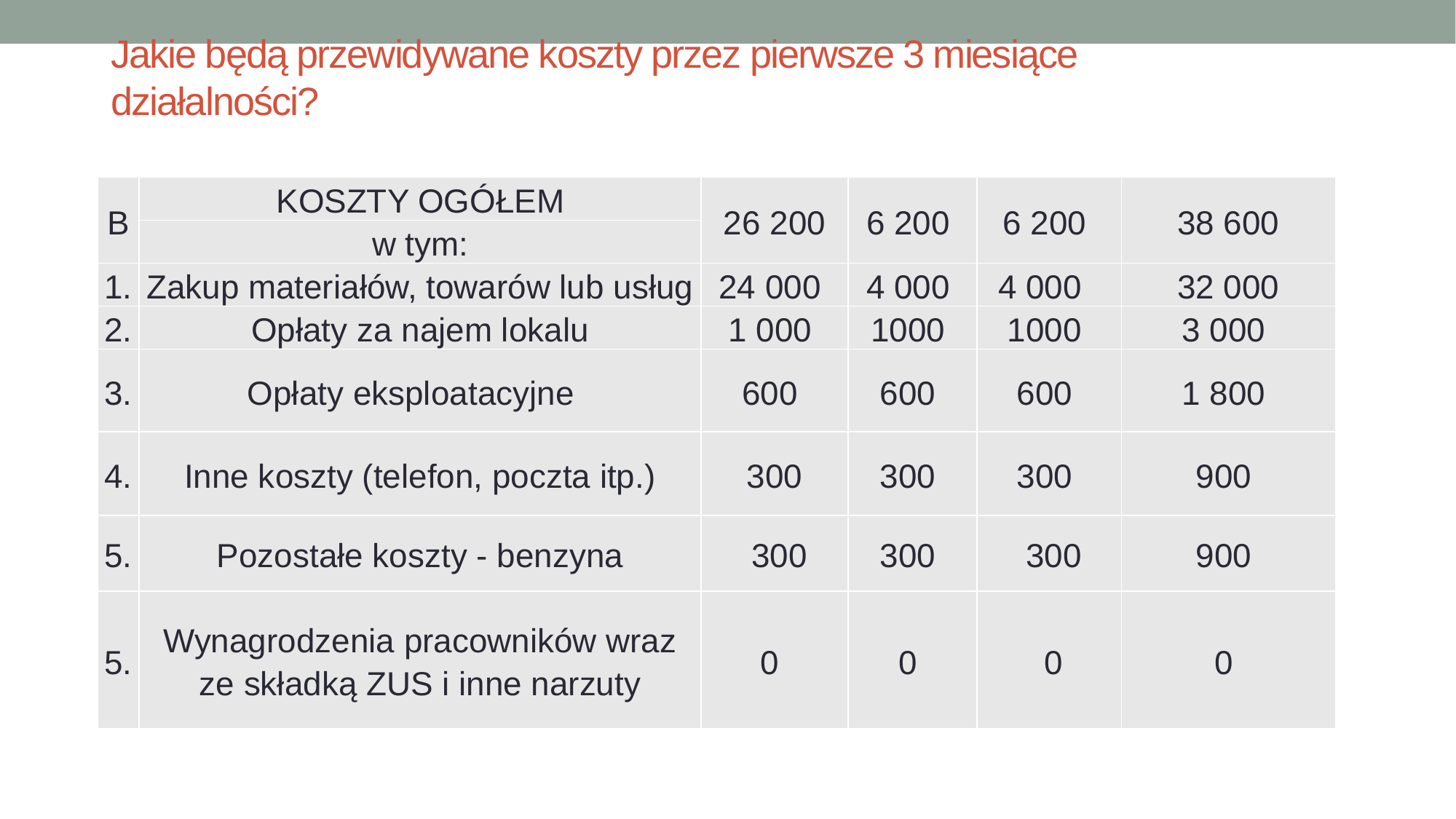

# Jakie będą przewidywane koszty przez pierwsze 3 miesiące działalności?
| B | KOSZTY OGÓŁEM | 26 200 | 6 200 | 6 200 | 38 600 |
| --- | --- | --- | --- | --- | --- |
|  | w tym: |  |  |  |  |
| 1. | Zakup materiałów, towarów lub usług | 24 000 | 4 000 | 4 000 | 32 000 |
| 2. | Opłaty za najem lokalu | 1 000 | 1000 | 1000 | 3 000 |
| 3. | Opłaty eksploatacyjne | 600 | 600 | 600 | 1 800 |
| 4. | Inne koszty (telefon, poczta itp.) | 300 | 300 | 300 | 900 |
| 5. | Pozostałe koszty - benzyna | 300 | 300 | 300 | 900 |
| 5. | Wynagrodzenia pracowników wraz ze składką ZUS i inne narzuty | 0 | 0 | 0 | 0 |